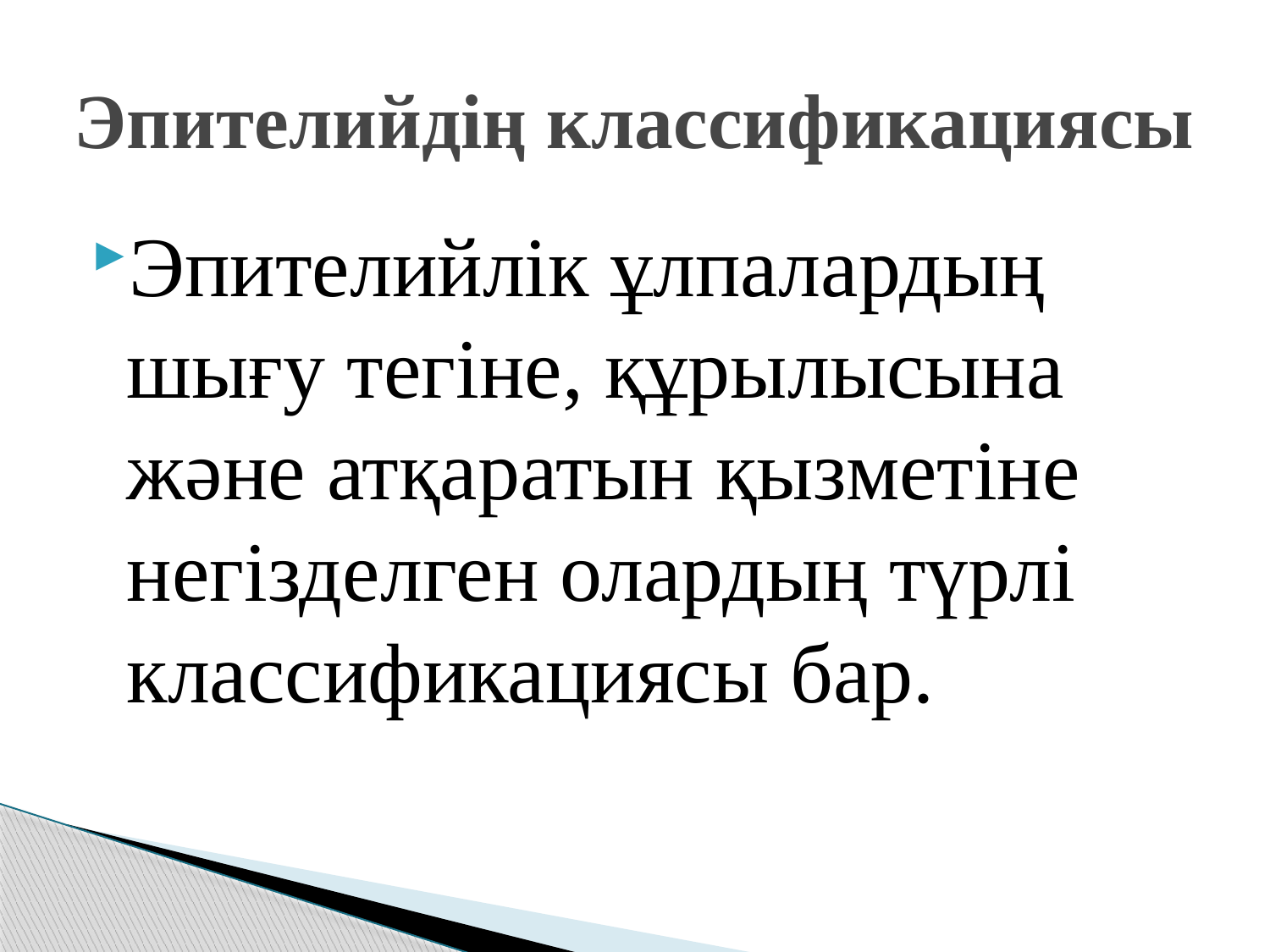

# Эпителийдің классификациясы
Эпителийлік ұлпалардың шығу тегіне, құрылысына және атқаратын қызметіне негізделген олардың түрлі классификациясы бар.